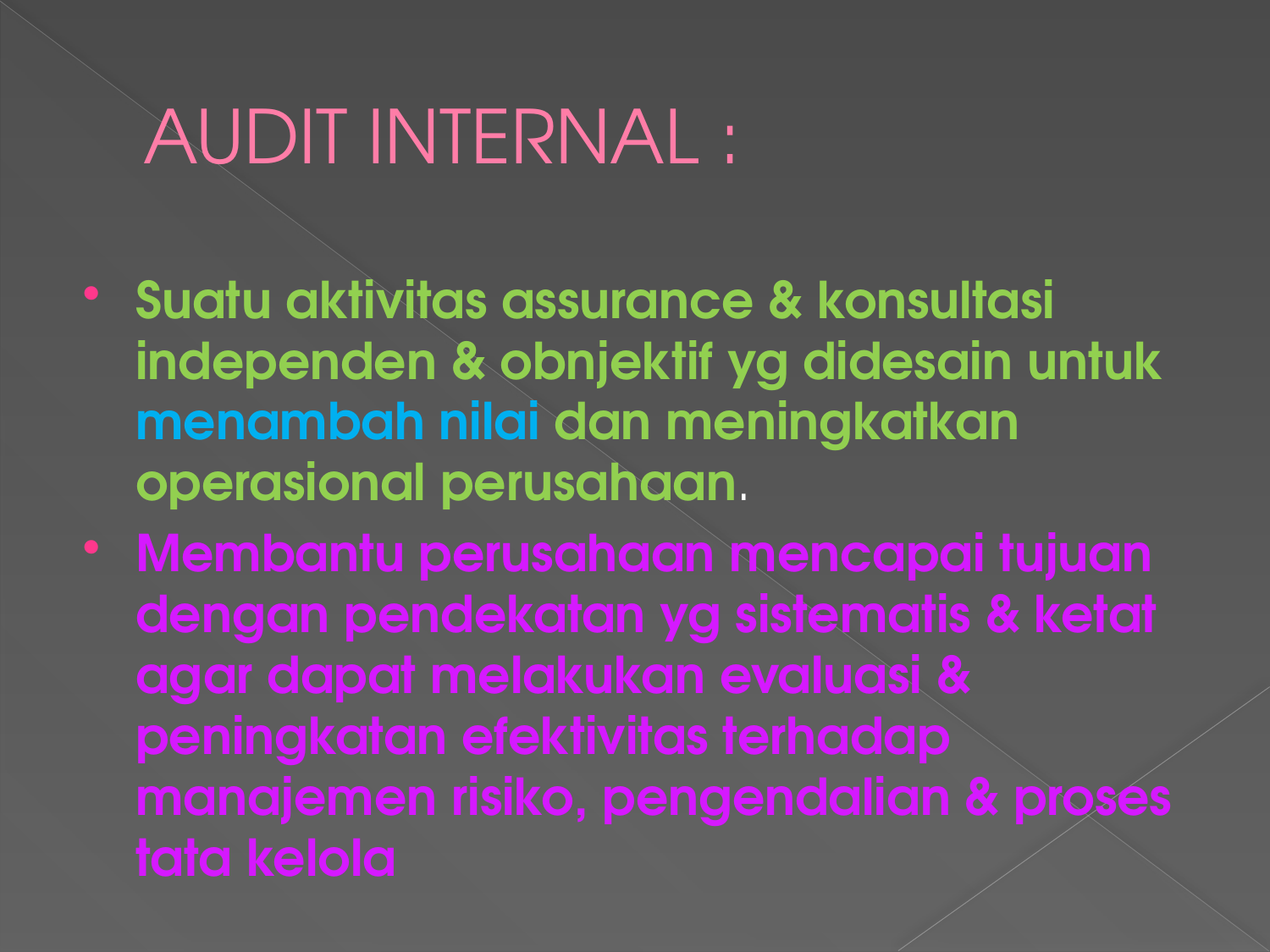

# AUDIT INTERNAL :
Suatu aktivitas assurance & konsultasi independen & obnjektif yg didesain untuk menambah nilai dan meningkatkan operasional perusahaan.
Membantu perusahaan mencapai tujuan dengan pendekatan yg sistematis & ketat agar dapat melakukan evaluasi & peningkatan efektivitas terhadap manajemen risiko, pengendalian & proses tata kelola